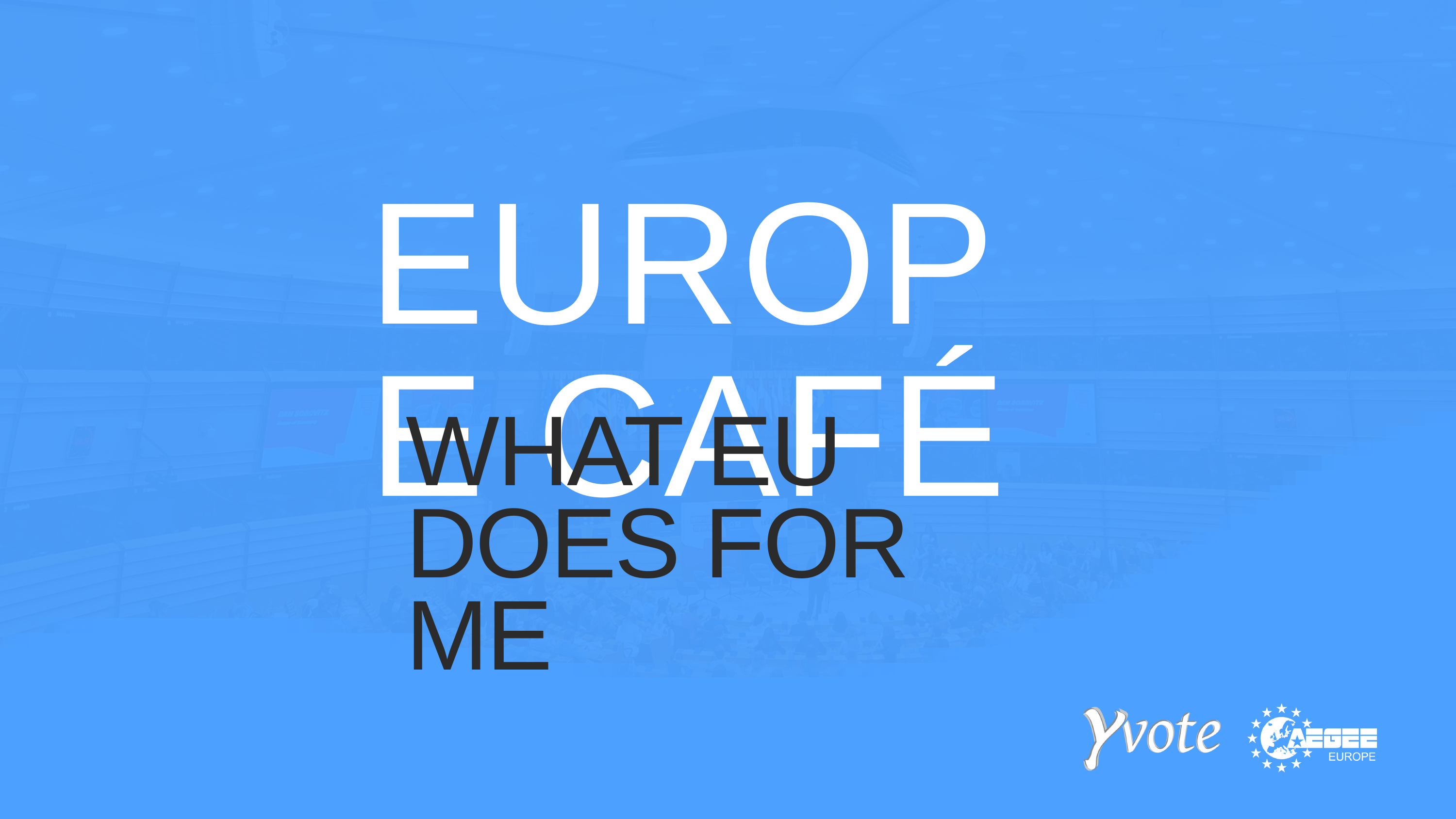

EUROPE CAFÉ

WHAT EU DOES FOR ME